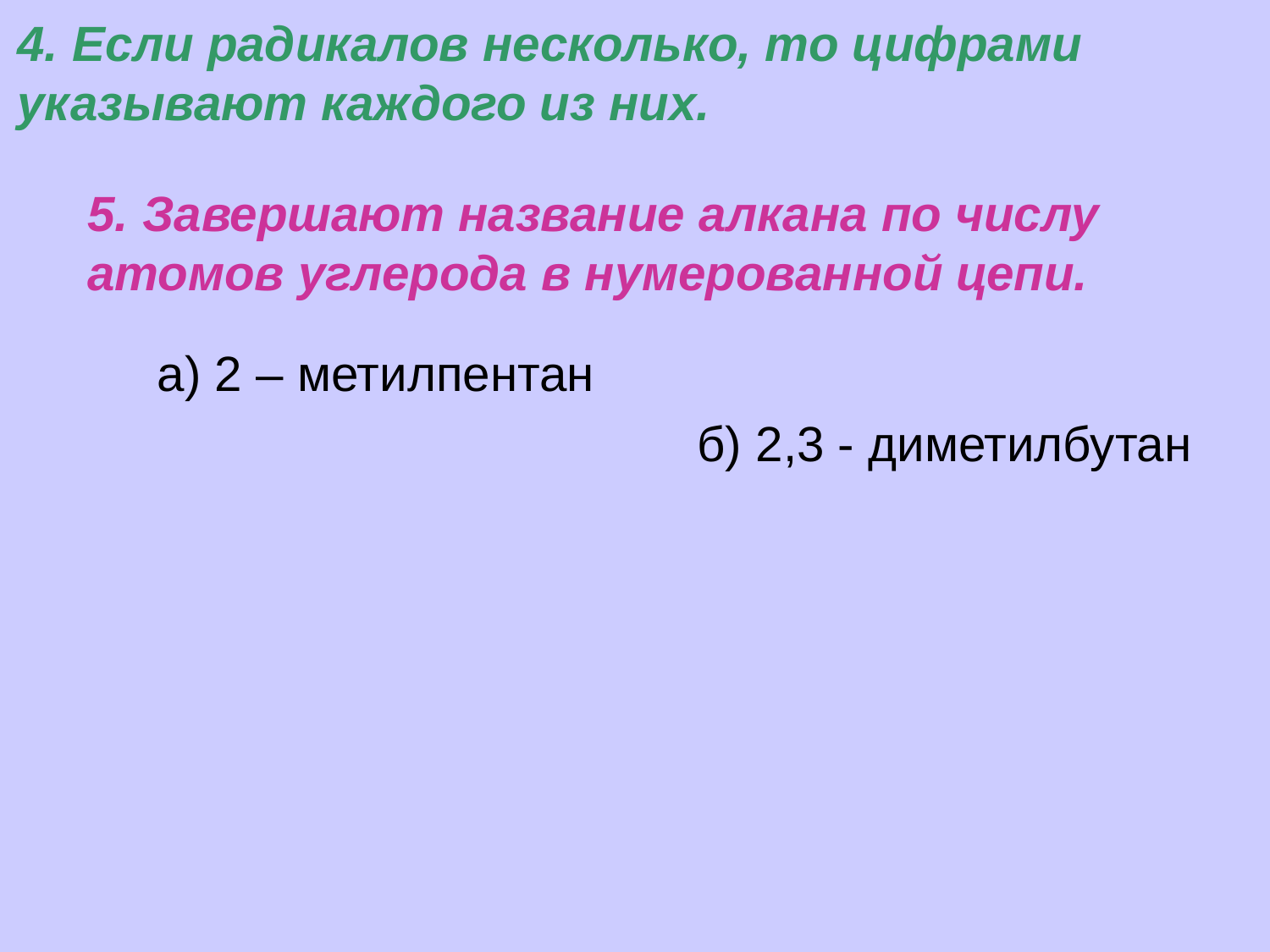

4. Если радикалов несколько, то цифрами указывают каждого из них.
5. Завершают название алкана по числу атомов углерода в нумерованной цепи.
а) 2 – метилпентан
б) 2,3 - диметилбутан